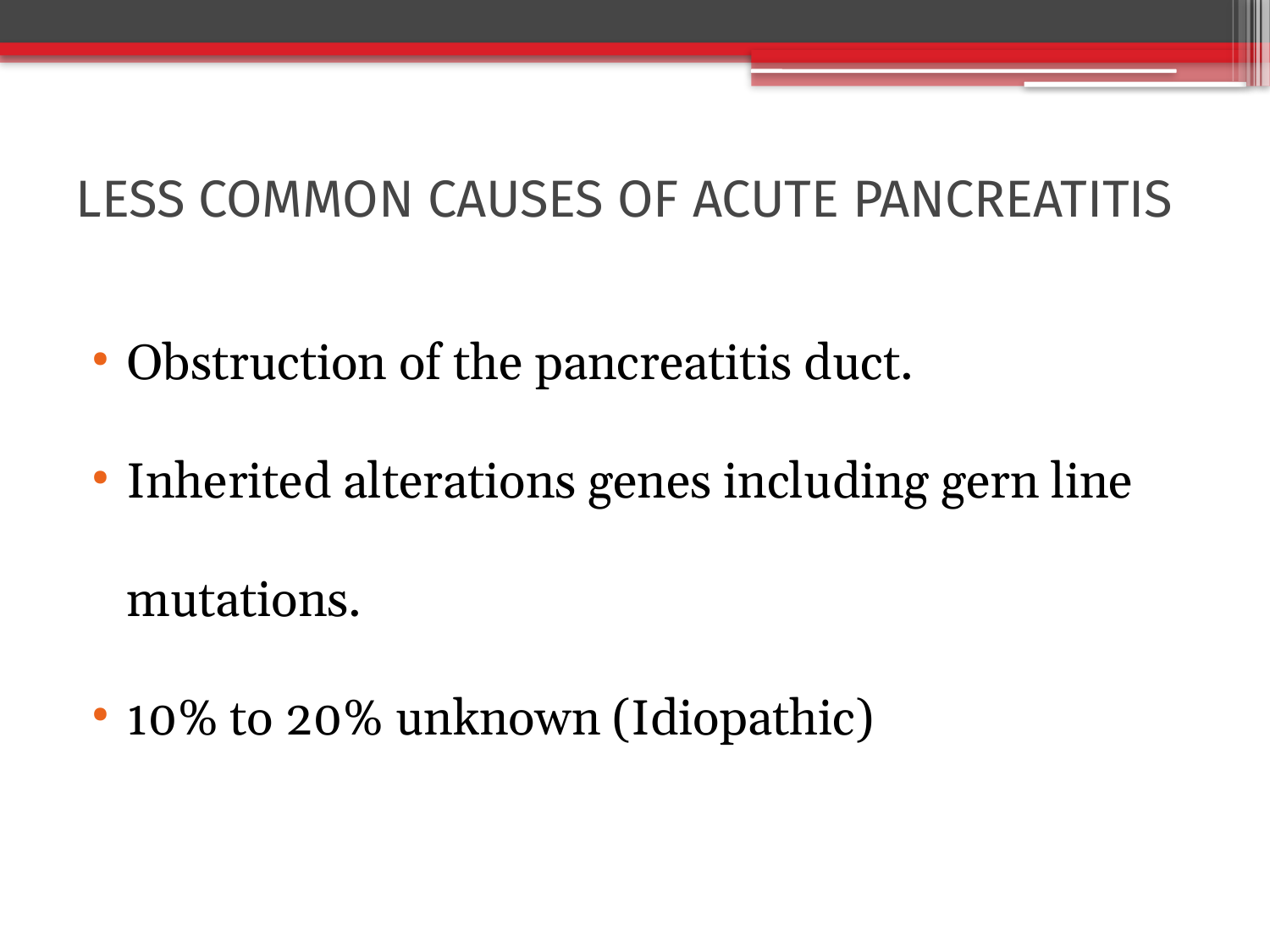

# LESS COMMON CAUSES OF ACUTE PANCREATITIS
Obstruction of the pancreatitis duct.
Inherited alterations genes including gern line mutations.
10% to 20% unknown (Idiopathic)